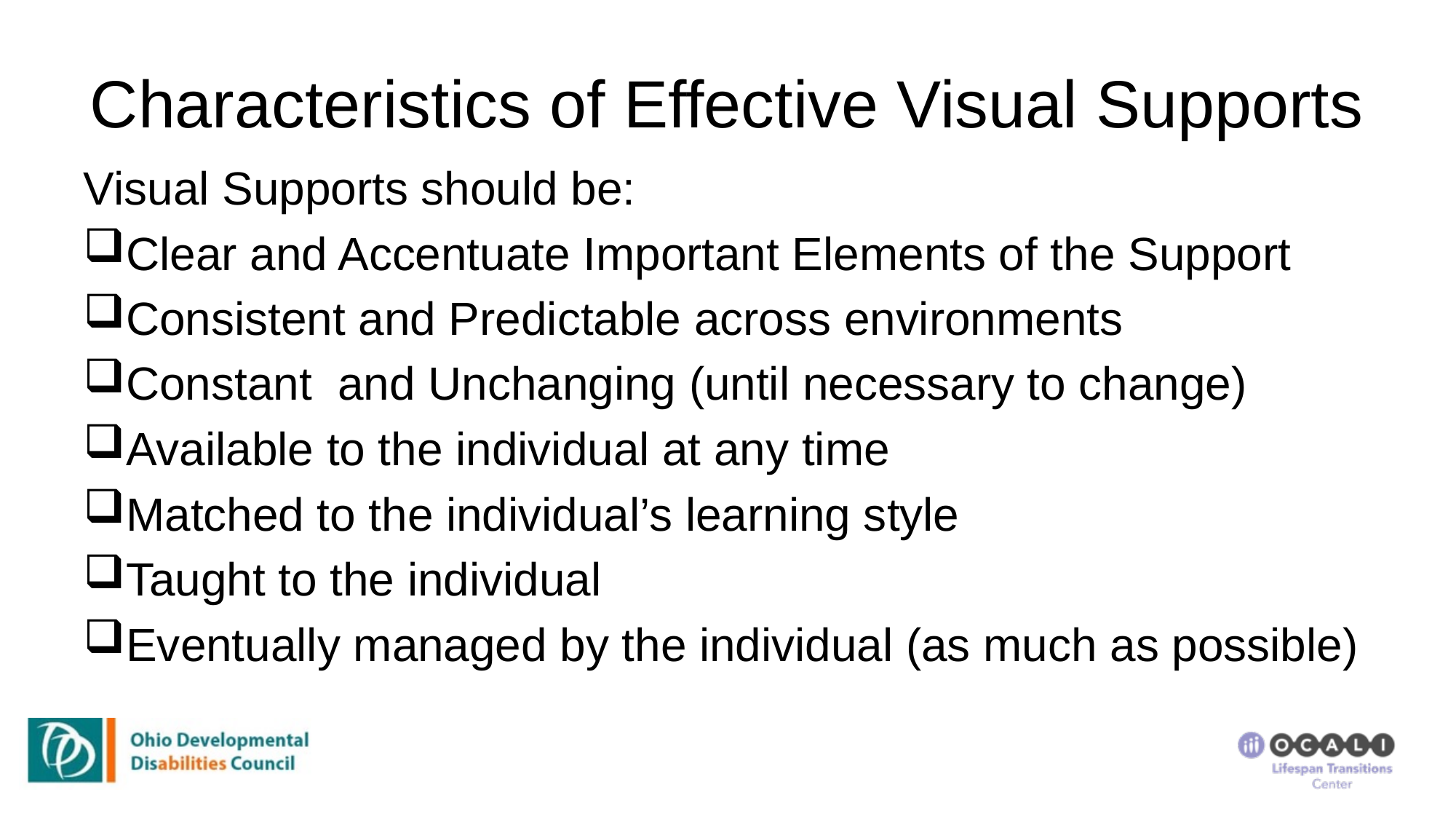

# Characteristics of Effective Visual Supports
Visual Supports should be:
Clear and Accentuate Important Elements of the Support
Consistent and Predictable across environments
Constant  and Unchanging (until necessary to change)
Available to the individual at any time
Matched to the individual’s learning style
Taught to the individual
Eventually managed by the individual (as much as possible)